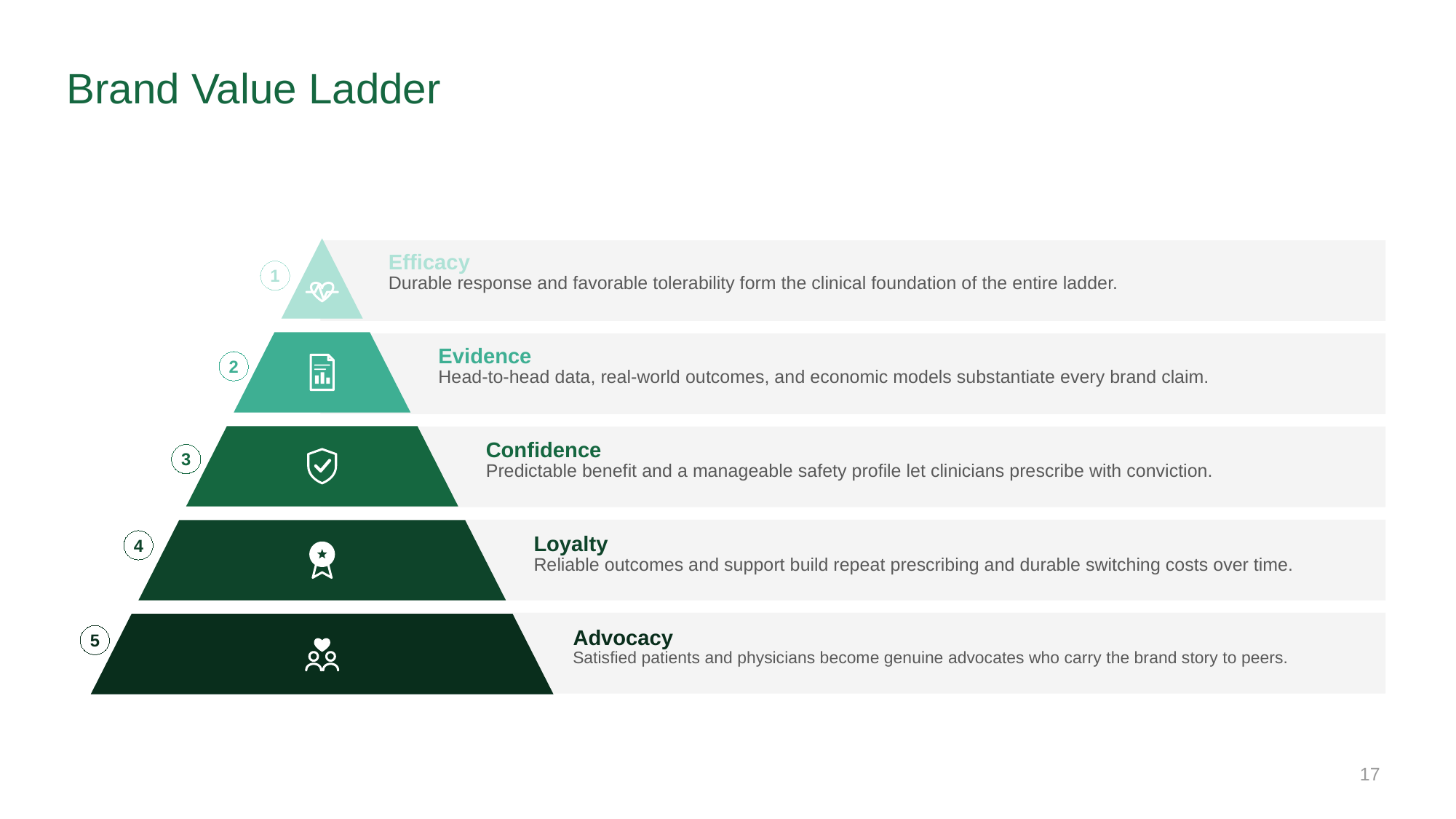

# Brand Value Ladder

Efficacy
Durable response and favorable tolerability form the clinical foundation of the entire ladder.
1

Evidence
Head-to-head data, real-world outcomes, and economic models substantiate every brand claim.

2

Confidence
Predictable benefit and a manageable safety profile let clinicians prescribe with conviction.

3

4
Loyalty
Reliable outcomes and support build repeat prescribing and durable switching costs over time.

5
Advocacy
Satisfied patients and physicians become genuine advocates who carry the brand story to peers.

17